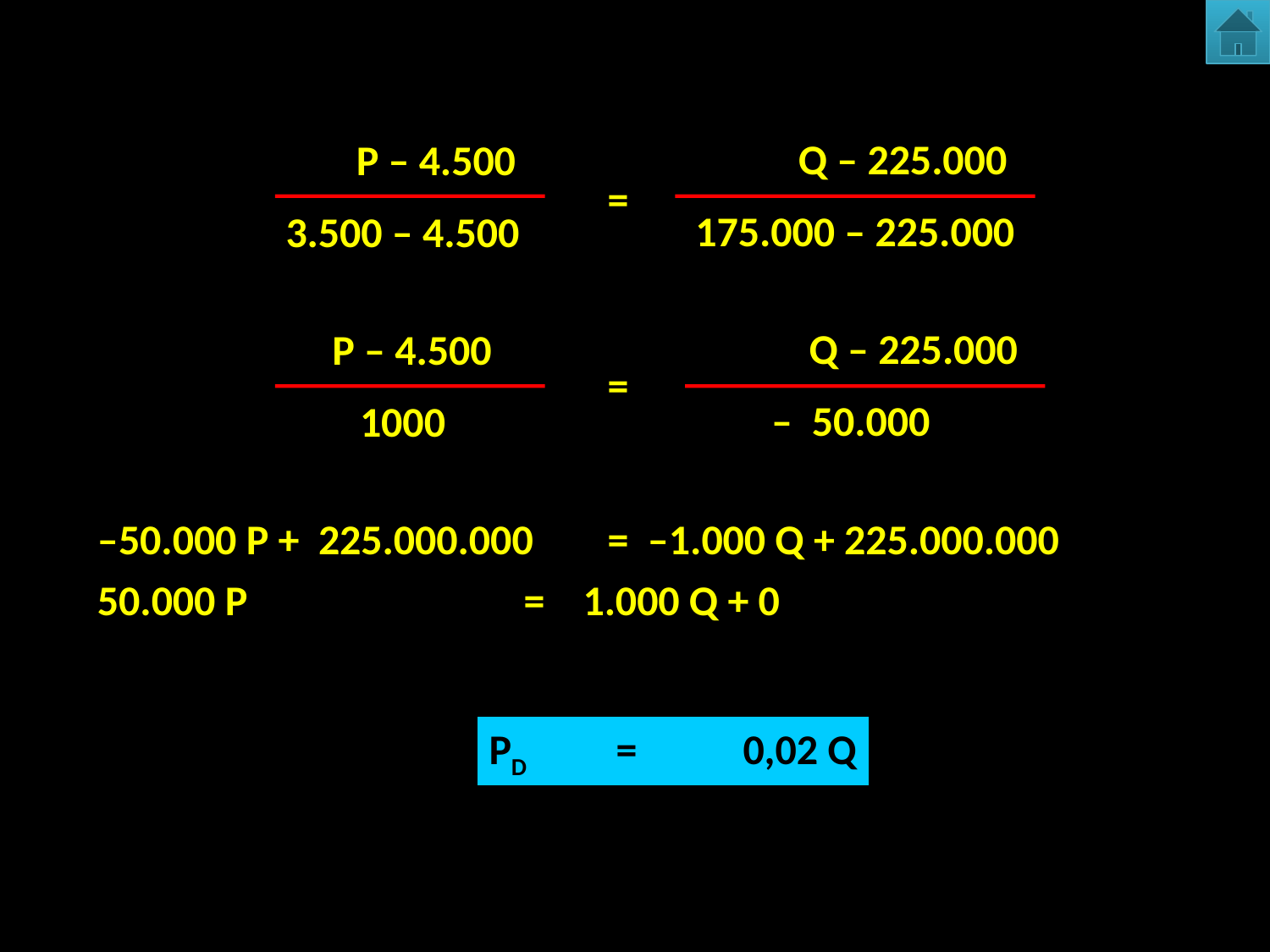

Q – 225.000
175.000 – 225.000
       P – 4.500
3.500 – 4.500
=

  Q – 225.000
–  50.000
  P – 4.500
1000
=

–50.000 P +  225.000.000	=  –1.000 Q + 225.000.000
50.000 P                             =    1.000 Q + 0
PD	=	0,02 Q